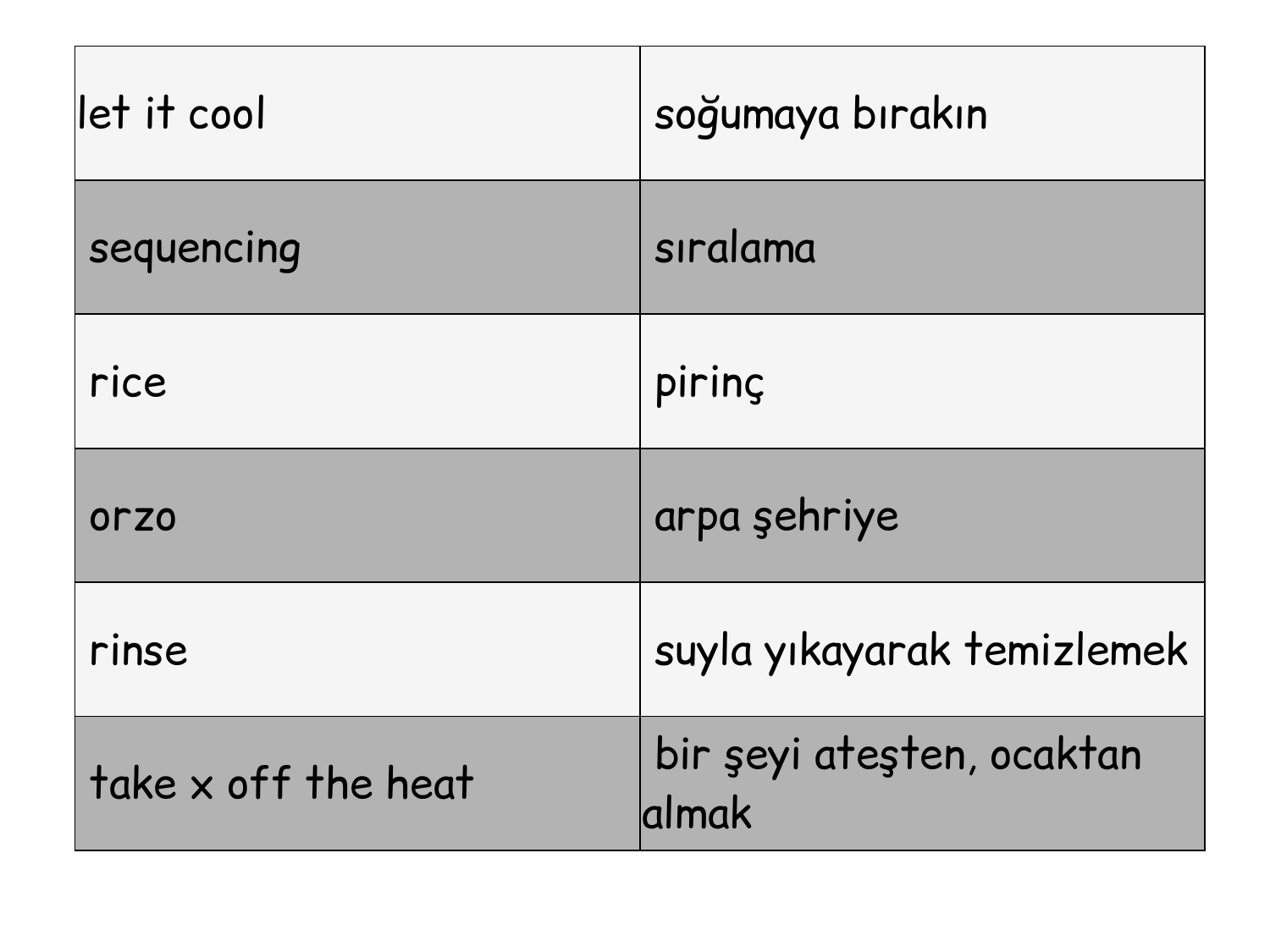

#
| let it cool | soğumaya bırakın |
| --- | --- |
| sequencing | sıralama |
| rice | pirinç |
| orzo | arpa şehriye |
| rinse | suyla yıkayarak temizlemek |
| take x off the heat | bir şeyi ateşten, ocaktan almak |